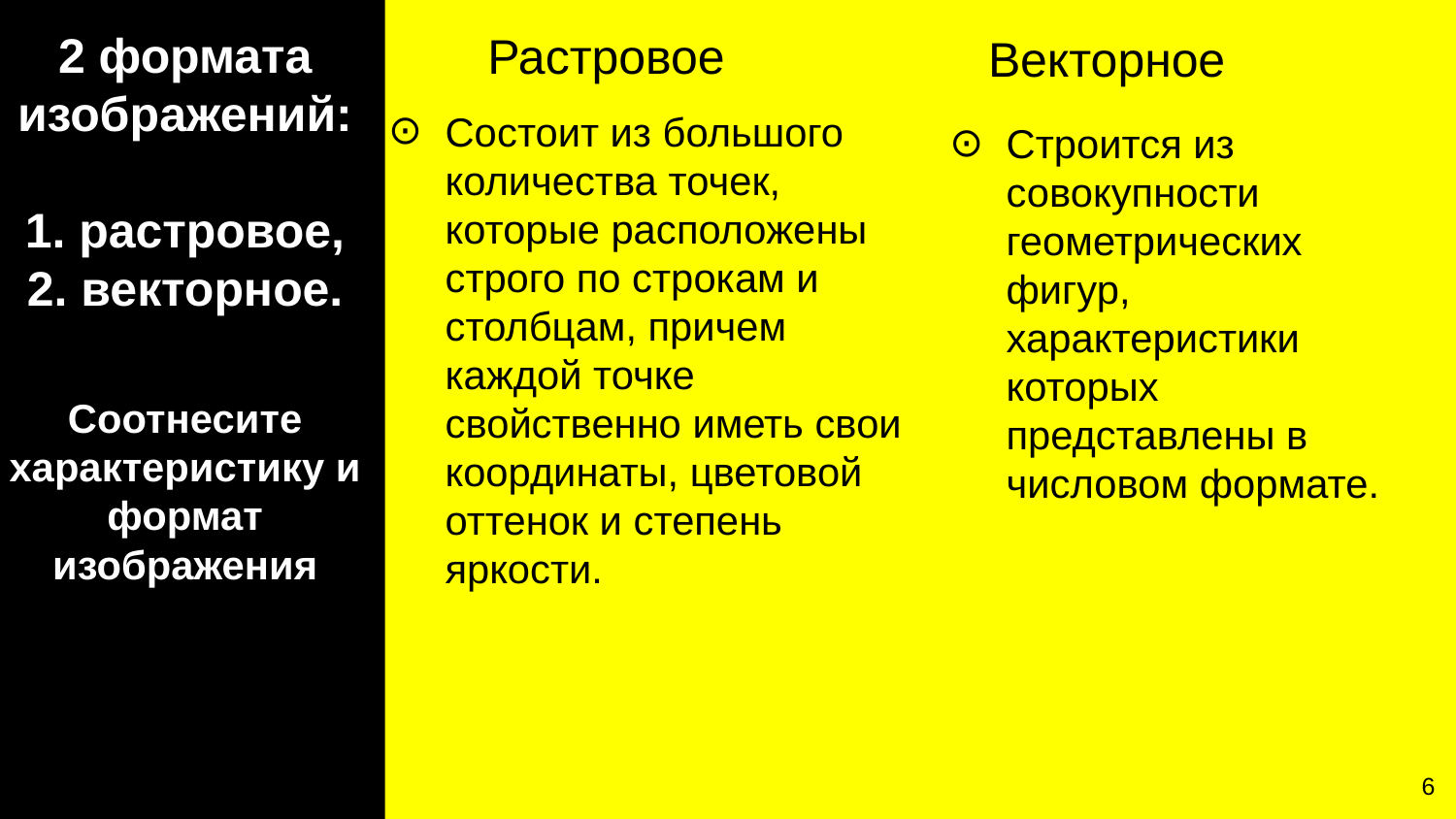

# 2 формата изображений: 1. растровое, 2. векторное.
Растровое
Векторное
Состоит из большого количества точек, которые расположены строго по строкам и столбцам, причем каждой точке свойственно иметь свои координаты, цветовой оттенок и степень яркости.
Строится из совокупности геометрических фигур, характеристики которых представлены в числовом формате.
Соотнесите характеристику и формат изображения
6